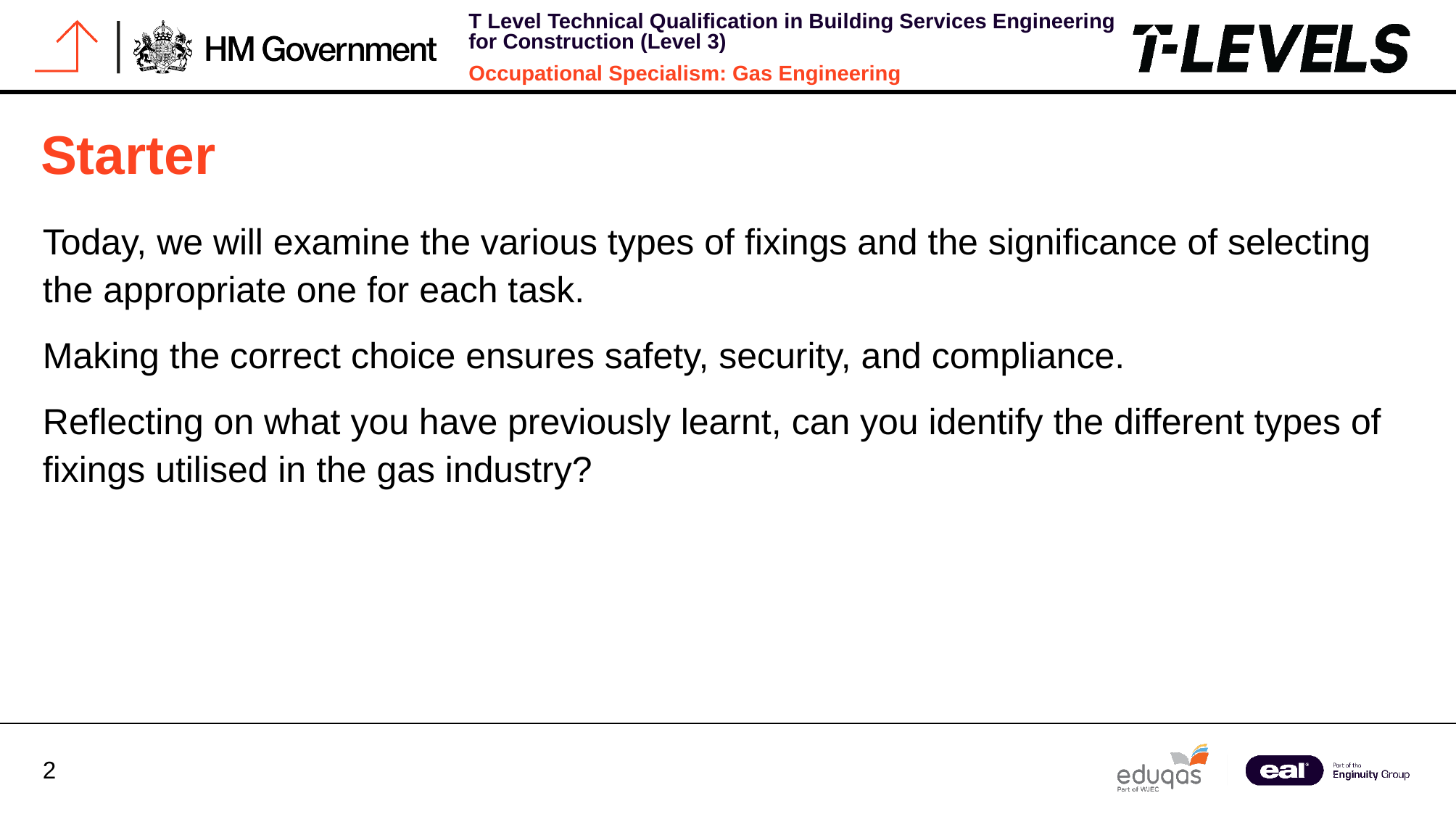

# Starter
Today, we will examine the various types of fixings and the significance of selecting the appropriate one for each task.
Making the correct choice ensures safety, security, and compliance.
Reflecting on what you have previously learnt, can you identify the different types of fixings utilised in the gas industry?